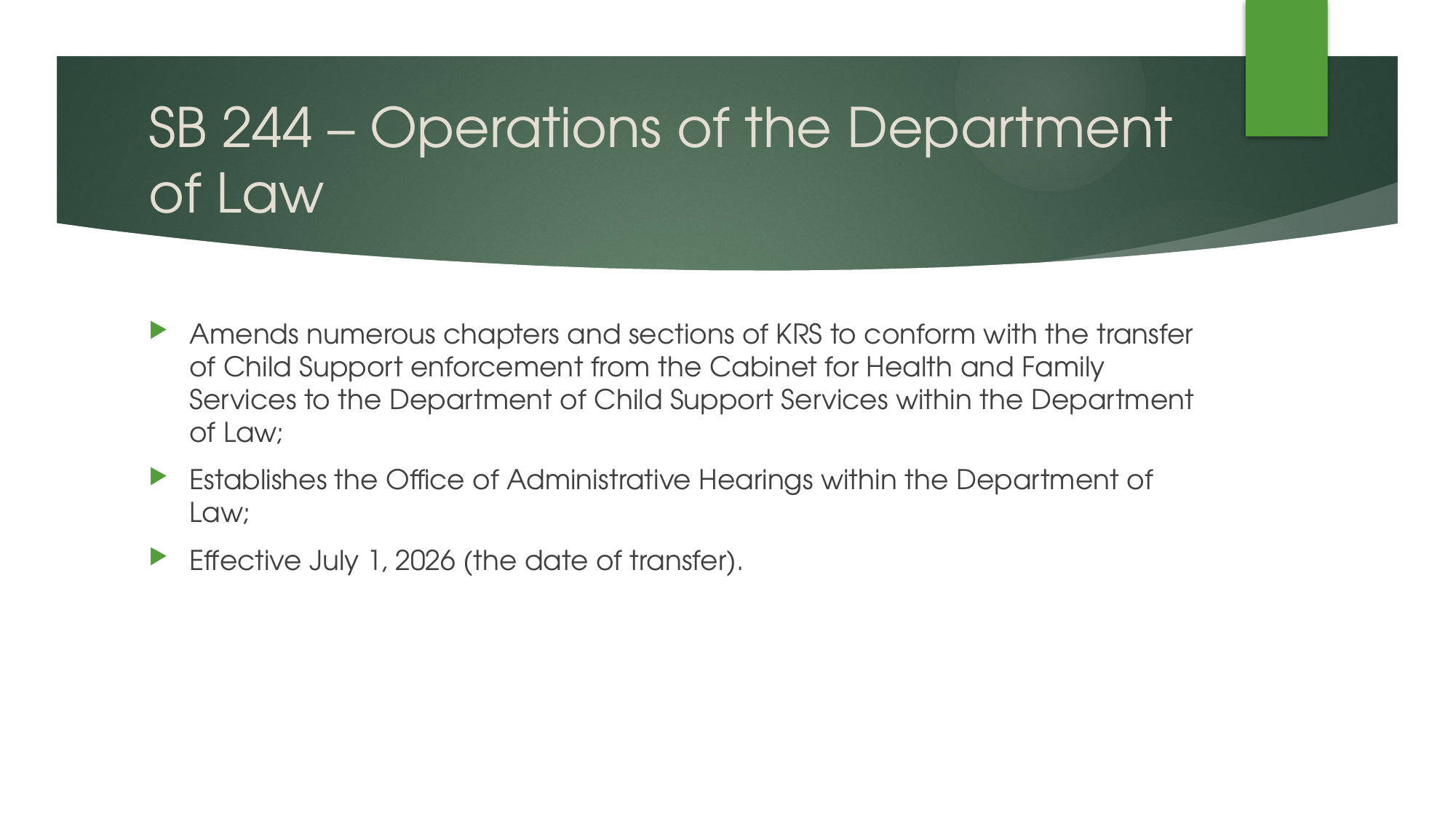

# SB 244 – Operations of the Department of Law
Amends numerous chapters and sections of KRS to conform with the transfer of Child Support enforcement from the Cabinet for Health and Family Services to the Department of Child Support Services within the Department of Law;
Establishes the Office of Administrative Hearings within the Department of Law;
Effective July 1, 2026 (the date of transfer).